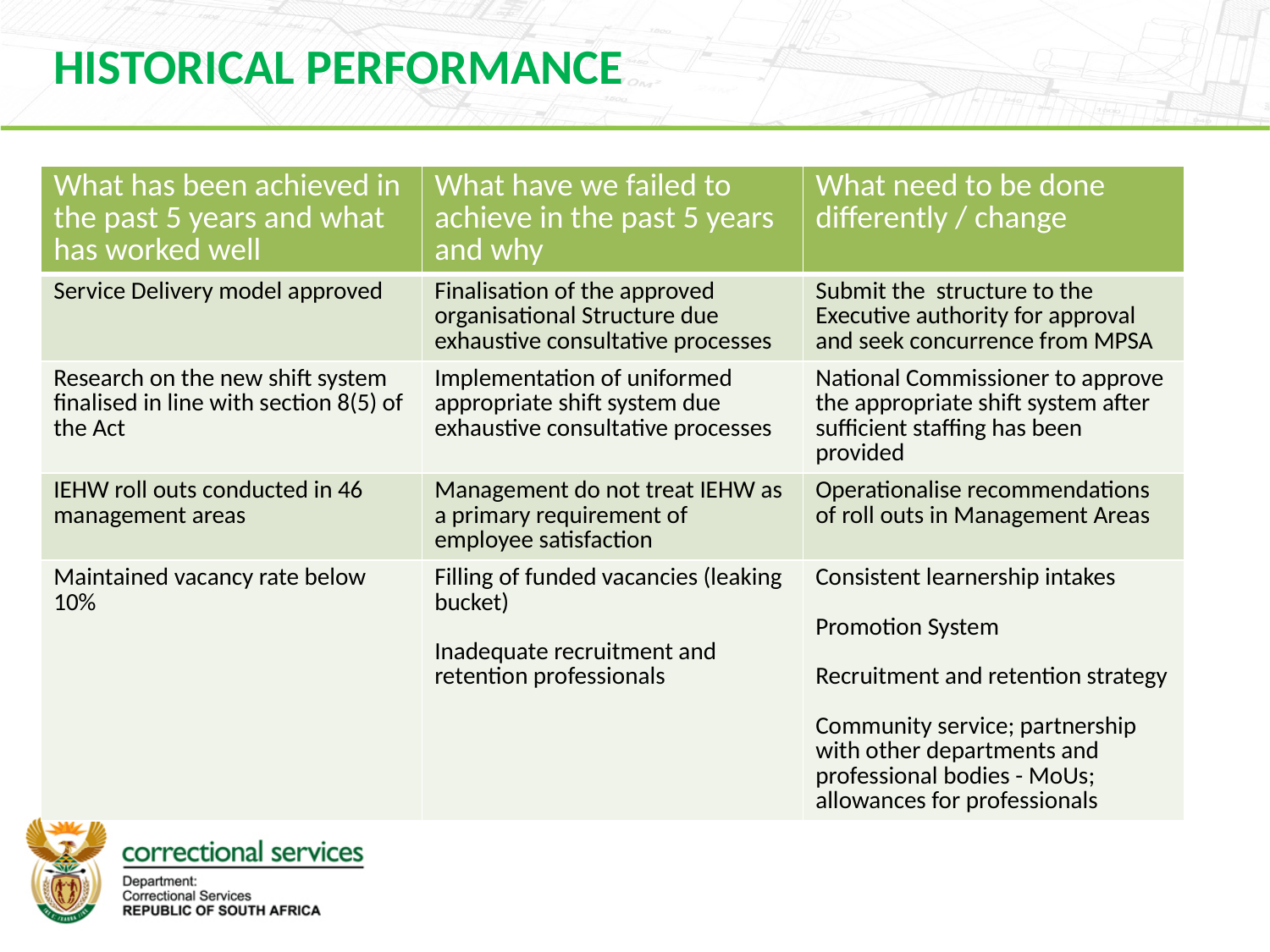

HISTORICAL PERFORMANCE
| What has been achieved in the past 5 years and what has worked well | What have we failed to achieve in the past 5 years and why | What need to be done differently / change |
| --- | --- | --- |
| Service Delivery model approved | Finalisation of the approved organisational Structure due exhaustive consultative processes | Submit the structure to the Executive authority for approval and seek concurrence from MPSA |
| Research on the new shift system finalised in line with section 8(5) of the Act | Implementation of uniformed appropriate shift system due exhaustive consultative processes | National Commissioner to approve the appropriate shift system after sufficient staffing has been provided |
| IEHW roll outs conducted in 46 management areas | Management do not treat IEHW as a primary requirement of employee satisfaction | Operationalise recommendations of roll outs in Management Areas |
| Maintained vacancy rate below 10% | Filling of funded vacancies (leaking bucket) Inadequate recruitment and retention professionals | Consistent learnership intakes Promotion System Recruitment and retention strategy Community service; partnership with other departments and professional bodies - MoUs; allowances for professionals |